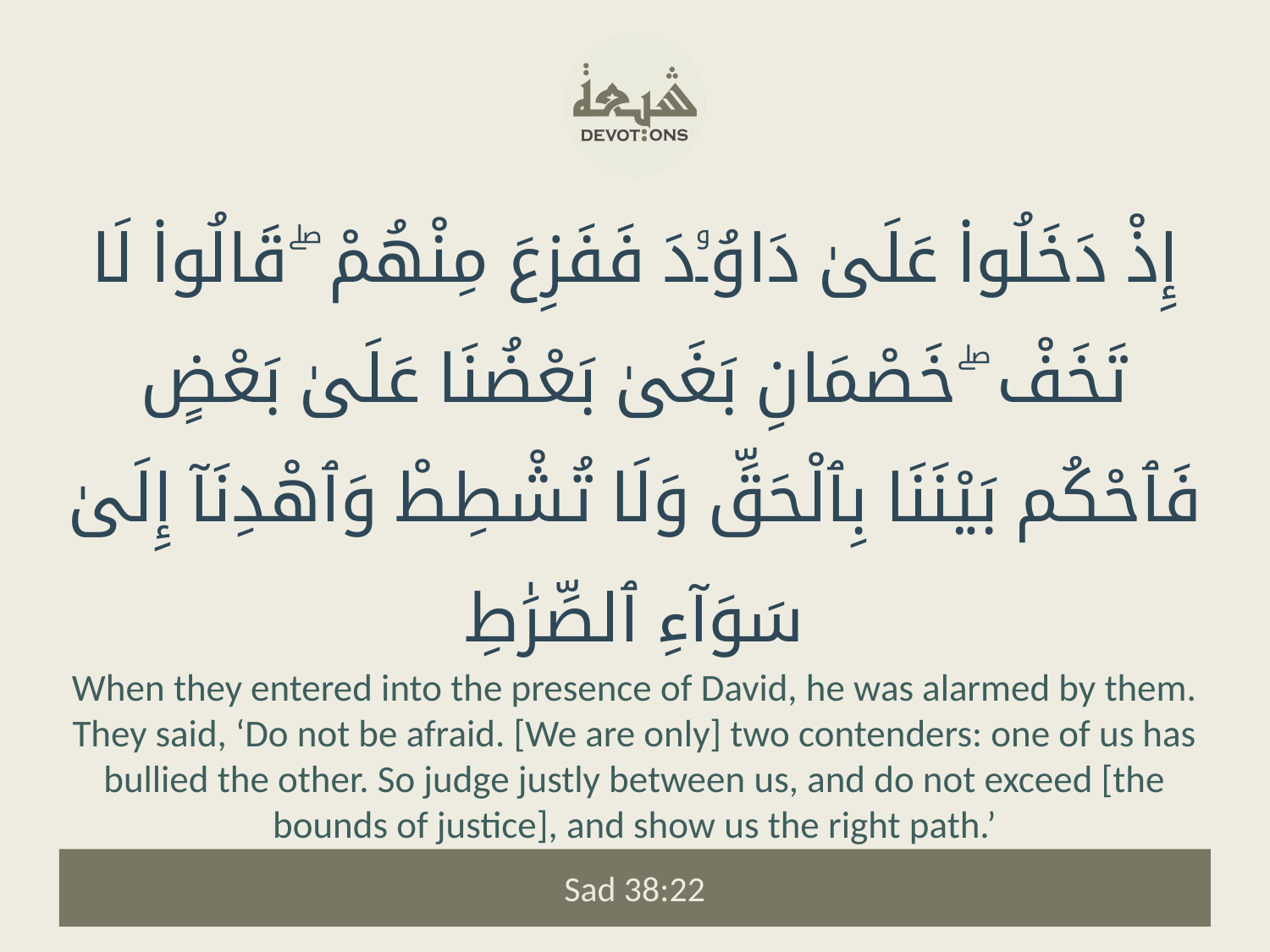

إِذْ دَخَلُوا۟ عَلَىٰ دَاوُۥدَ فَفَزِعَ مِنْهُمْ ۖ قَالُوا۟ لَا تَخَفْ ۖ خَصْمَانِ بَغَىٰ بَعْضُنَا عَلَىٰ بَعْضٍ فَٱحْكُم بَيْنَنَا بِٱلْحَقِّ وَلَا تُشْطِطْ وَٱهْدِنَآ إِلَىٰ سَوَآءِ ٱلصِّرَٰطِ
When they entered into the presence of David, he was alarmed by them. They said, ‘Do not be afraid. [We are only] two contenders: one of us has bullied the other. So judge justly between us, and do not exceed [the bounds of justice], and show us the right path.’
Sad 38:22